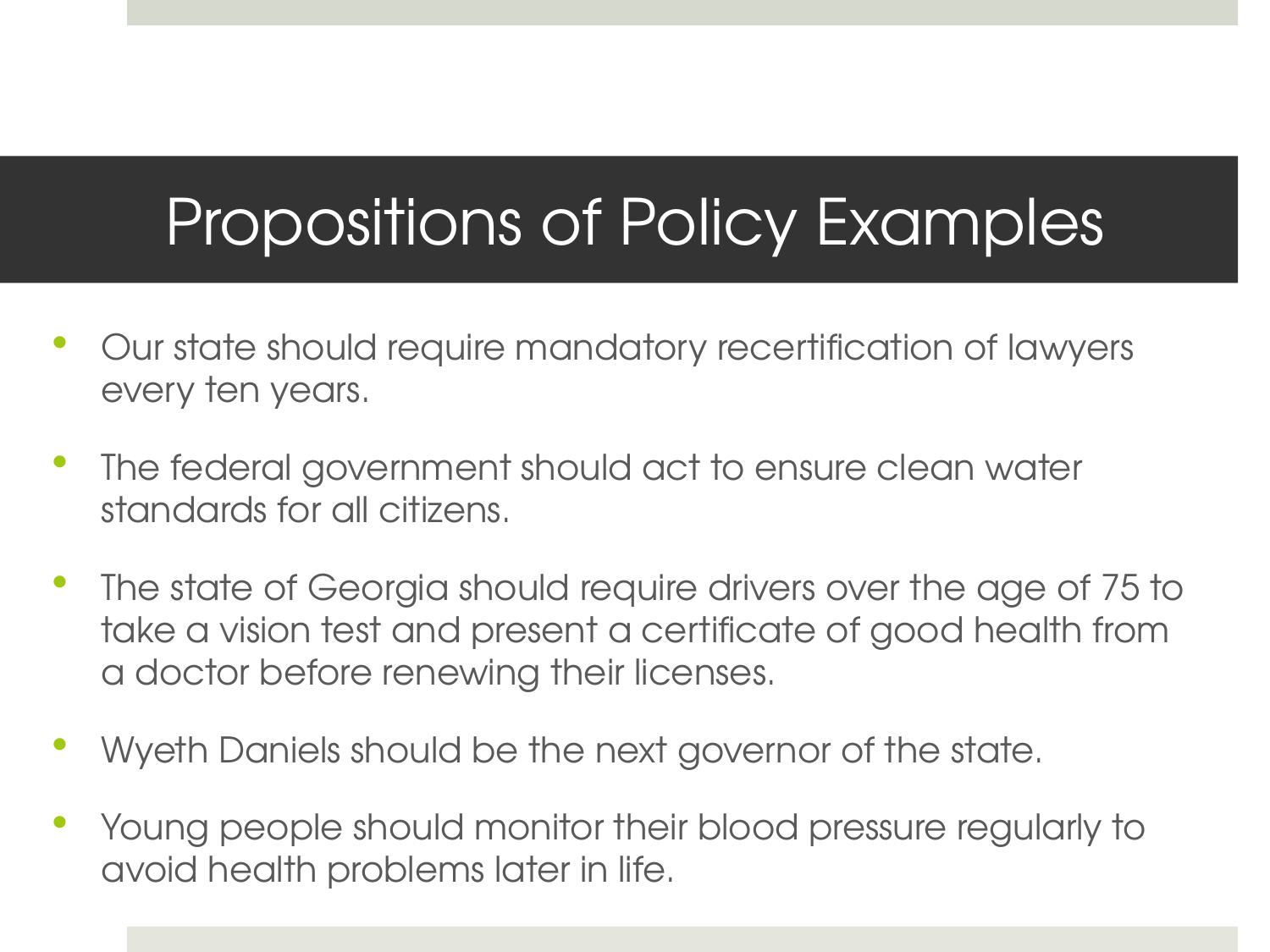

# Propositions of Policy Examples
Our state should require mandatory recertification of lawyers every ten years.
The federal government should act to ensure clean water standards for all citizens.
The state of Georgia should require drivers over the age of 75 to take a vision test and present a certificate of good health from a doctor before renewing their licenses.
Wyeth Daniels should be the next governor of the state.
Young people should monitor their blood pressure regularly to avoid health problems later in life.